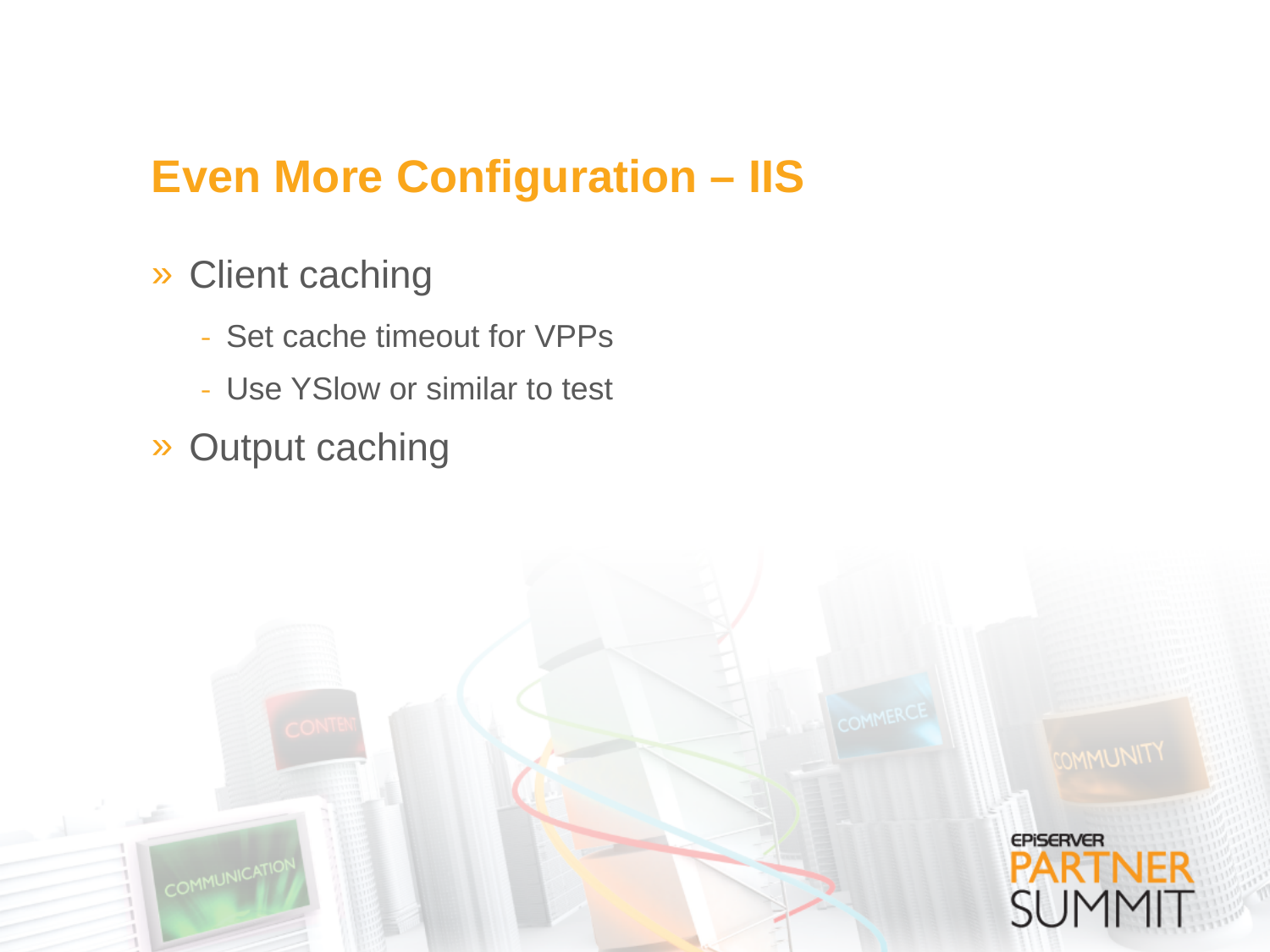

# Even More Configuration – IIS
Client caching
Set cache timeout for VPPs
Use YSlow or similar to test
Output caching